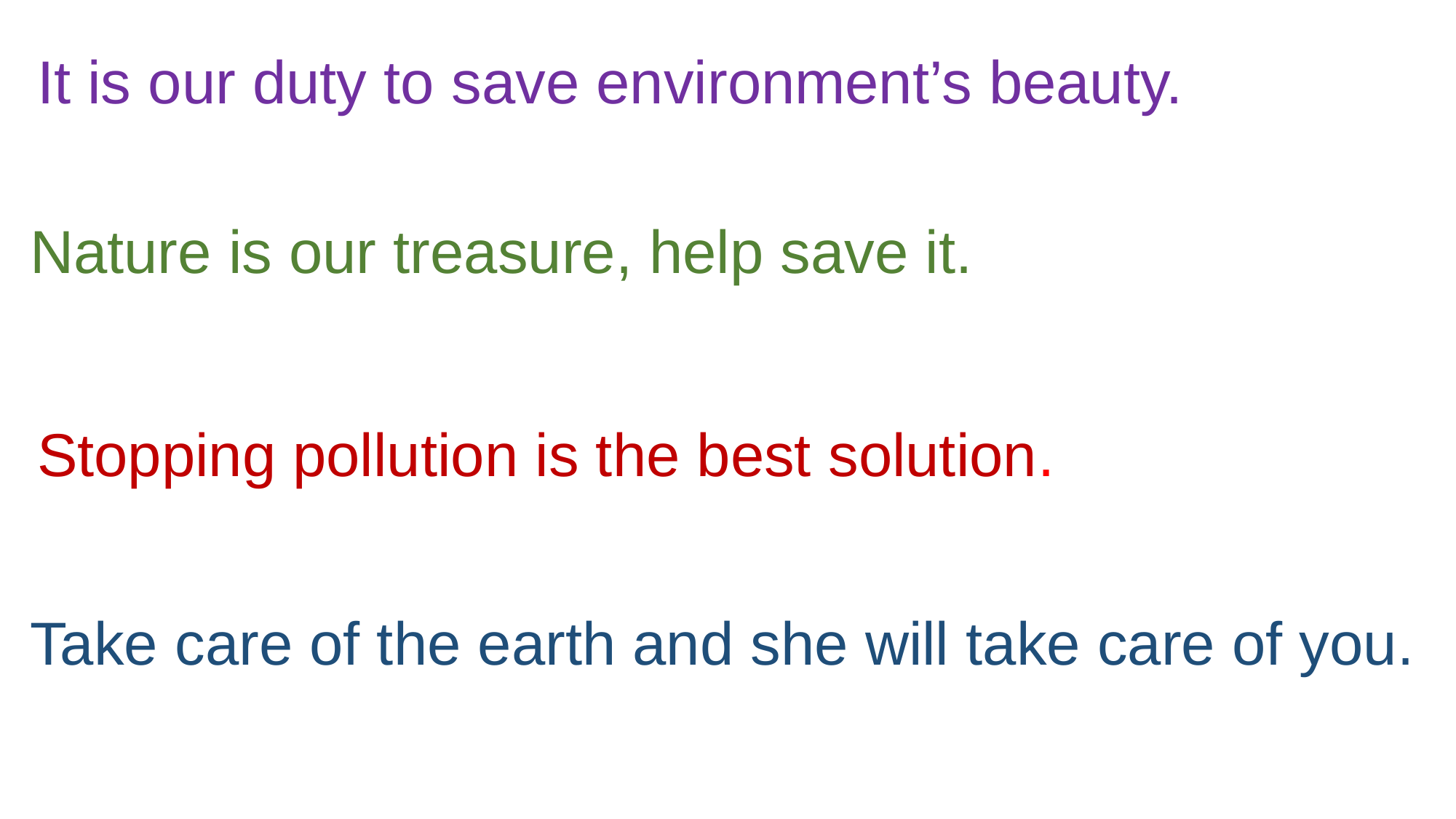

It is our duty to save environment’s beauty.
Nature is our treasure, help save it.
Stopping pollution is the best solution.
Take care of the earth and she will take care of you.